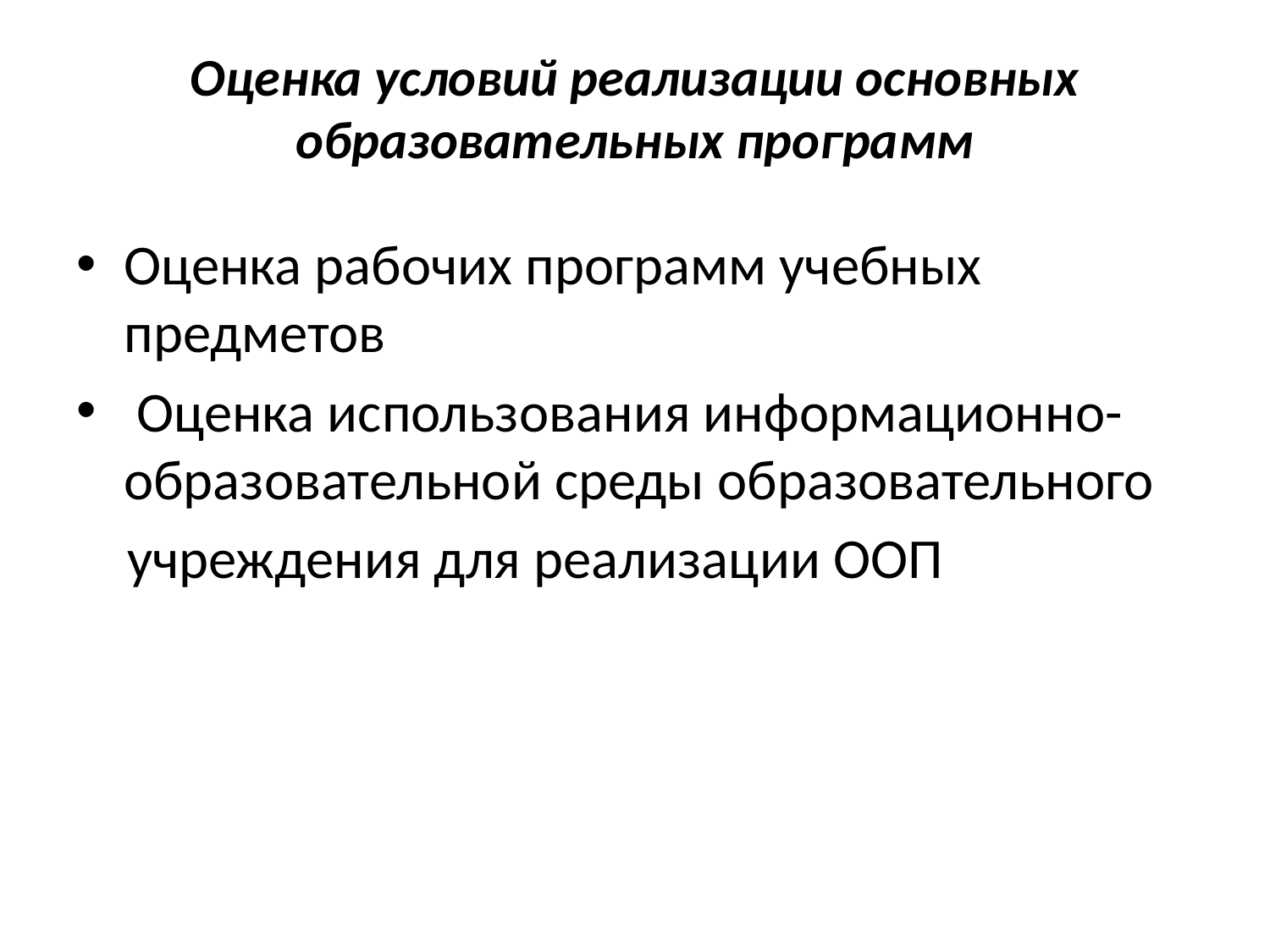

# Оценка условий реализации основных образовательных программ
Оценка рабочих программ учебных предметов
 Оценка использования информационно-образовательной среды образовательного
    учреждения для реализации ООП